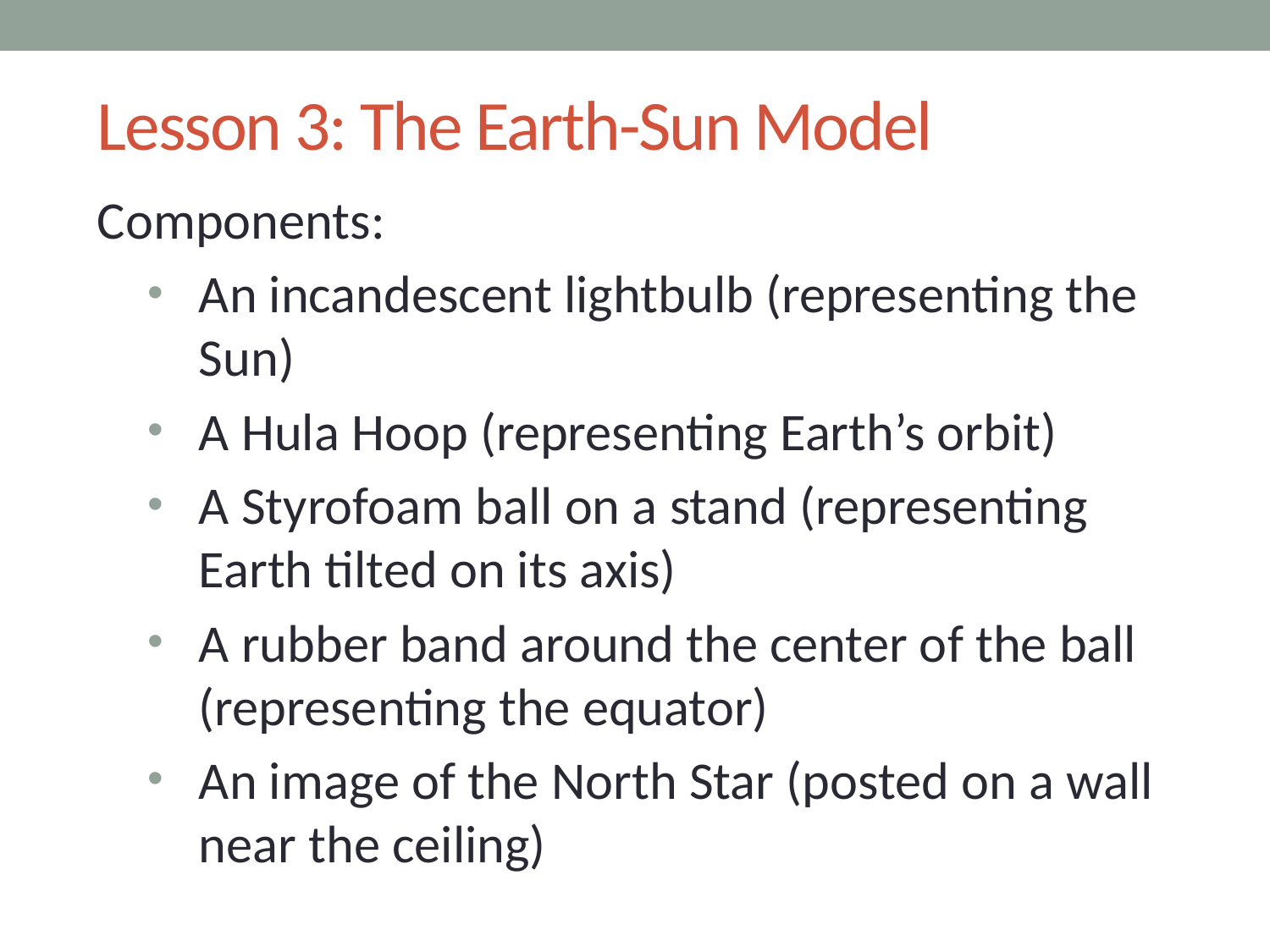

# Lesson 3: The Earth-Sun Model
Components:
An incandescent lightbulb (representing the Sun)
A Hula Hoop (representing Earth’s orbit)
A Styrofoam ball on a stand (representing Earth tilted on its axis)
A rubber band around the center of the ball
(representing the equator)
An image of the North Star (posted on a wall near the ceiling)